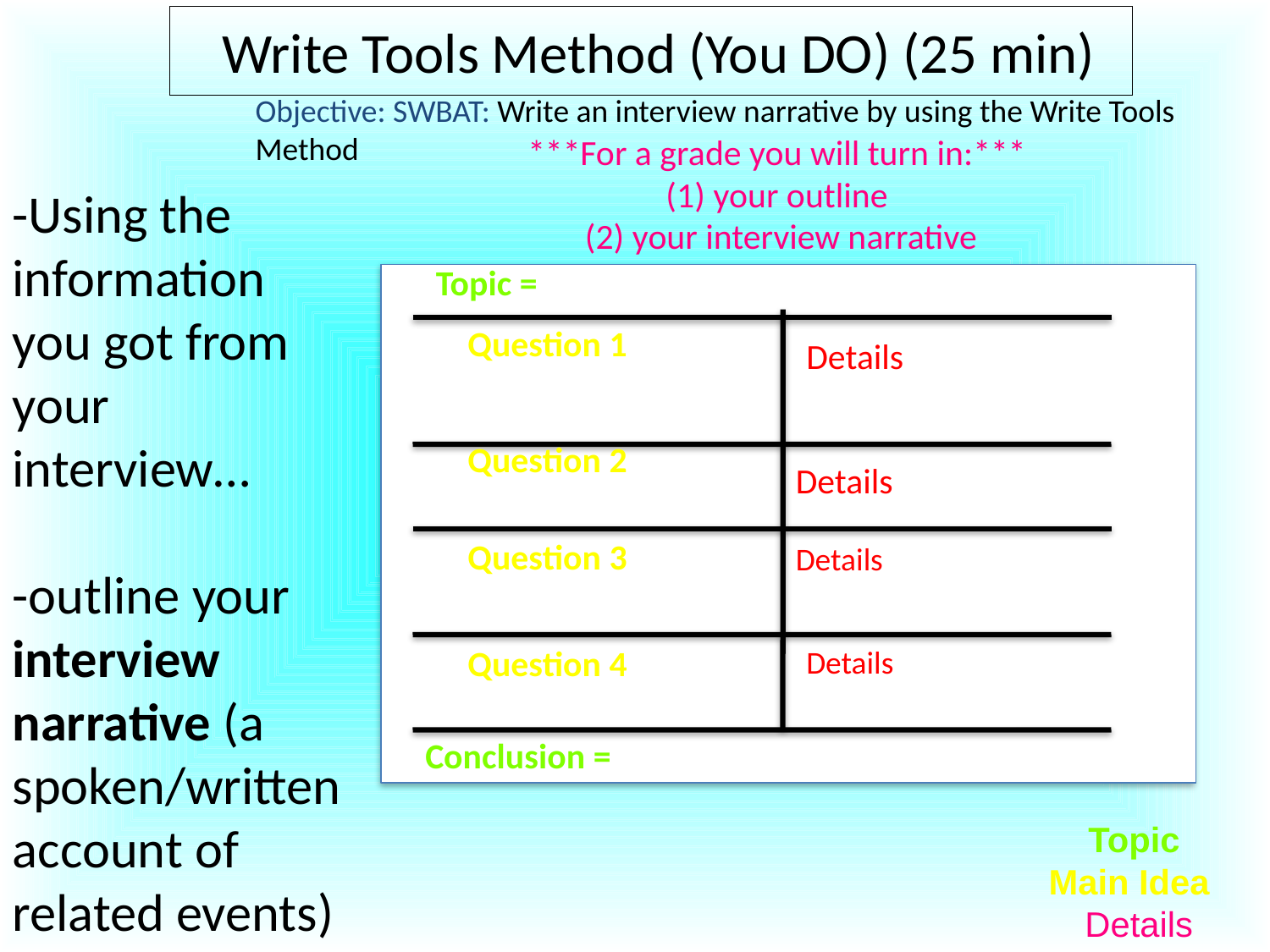

# Write Tools Method (You DO) (25 min)
	Objective: SWBAT: Write an interview narrative by using the Write Tools Method
***For a grade you will turn in:***
(1) your outline
(2) your interview narrative
-Using the information you got from your interview…

-outline your interview narrative (a spoken/written account of related events)
Topic =
O
Question 1
Details
Question 2
Details
Question 3
Details
Question 4
Details
Conclusion =
Topic
Main Idea
Details